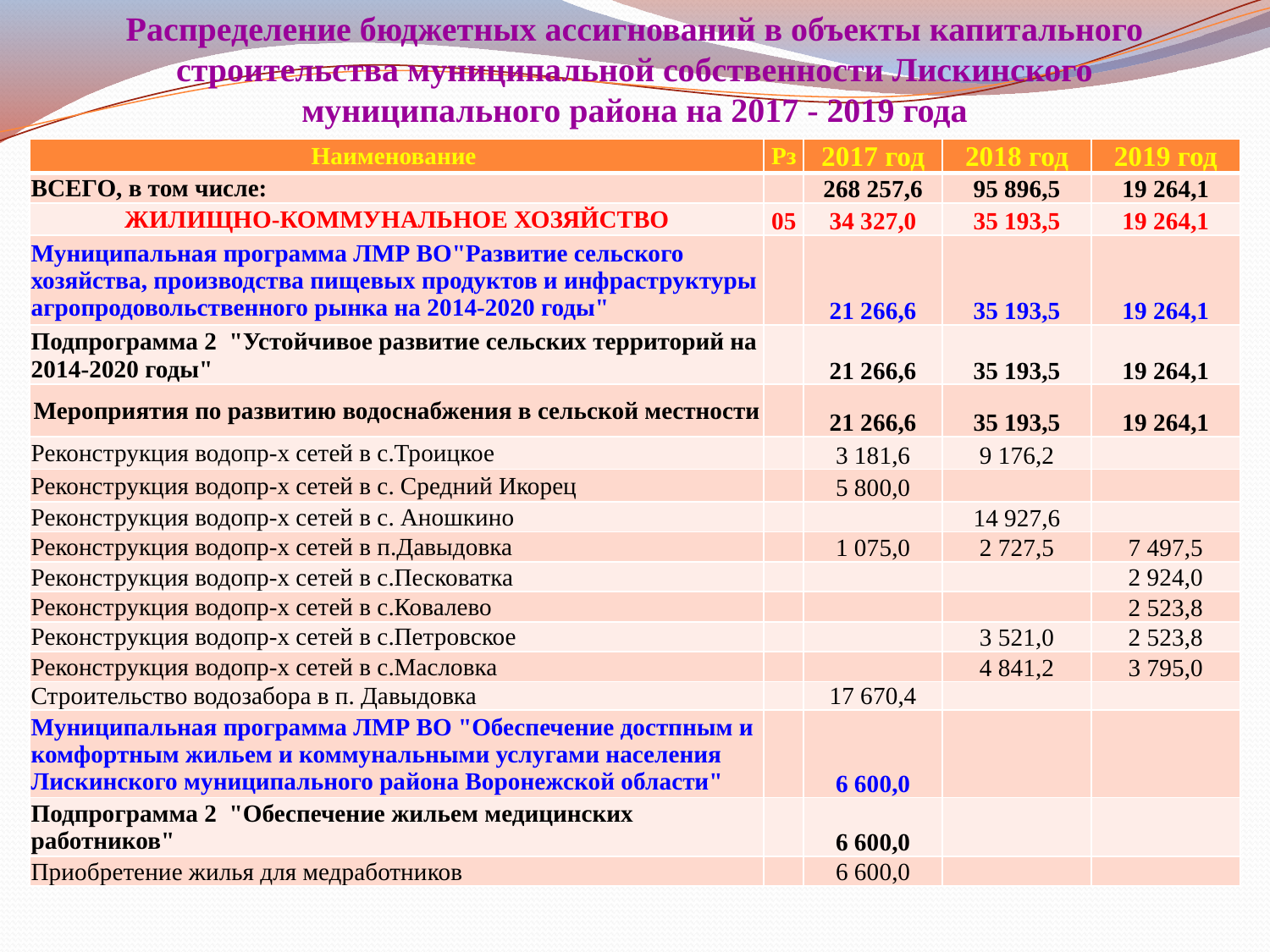

# Распределение бюджетных ассигнований в объекты капитального строительства муниципальной собственности Лискинского муниципального района на 2017 - 2019 года
| Наименование | Рз | 2017 год | 2018 год | 2019 год |
| --- | --- | --- | --- | --- |
| ВСЕГО, в том числе: |  | 268 257,6 | 95 896,5 | 19 264,1 |
| ЖИЛИЩНО-КОММУНАЛЬНОЕ ХОЗЯЙСТВО | 05 | 34 327,0 | 35 193,5 | 19 264,1 |
| Муниципальная программа ЛМР ВО"Развитие сельского хозяйства, производства пищевых продуктов и инфраструктуры агропродовольственного рынка на 2014-2020 годы" |  | 21 266,6 | 35 193,5 | 19 264,1 |
| Подпрограмма 2 "Устойчивое развитие сельских территорий на 2014-2020 годы" |  | 21 266,6 | 35 193,5 | 19 264,1 |
| Мероприятия по развитию водоснабжения в сельской местности |  | 21 266,6 | 35 193,5 | 19 264,1 |
| Реконструкция водопр-х сетей в с.Троицкое |  | 3 181,6 | 9 176,2 |  |
| Реконструкция водопр-х сетей в с. Средний Икорец |  | 5 800,0 |  |  |
| Реконструкция водопр-х сетей в с. Аношкино |  |  | 14 927,6 |  |
| Реконструкция водопр-х сетей в п.Давыдовка |  | 1 075,0 | 2 727,5 | 7 497,5 |
| Реконструкция водопр-х сетей в с.Песковатка |  |  |  | 2 924,0 |
| Реконструкция водопр-х сетей в с.Ковалево |  |  |  | 2 523,8 |
| Реконструкция водопр-х сетей в с.Петровское |  |  | 3 521,0 | 2 523,8 |
| Реконструкция водопр-х сетей в с.Масловка |  |  | 4 841,2 | 3 795,0 |
| Строительство водозабора в п. Давыдовка |  | 17 670,4 |  |  |
| Муниципальная программа ЛМР ВО "Обеспечение достпным и комфортным жильем и коммунальными услугами населения Лискинского муниципального района Воронежской области" |  | 6 600,0 |  |  |
| Подпрограмма 2 "Обеспечение жильем медицинских работников" |  | 6 600,0 |  |  |
| Приобретение жилья для медработников |  | 6 600,0 |  |  |